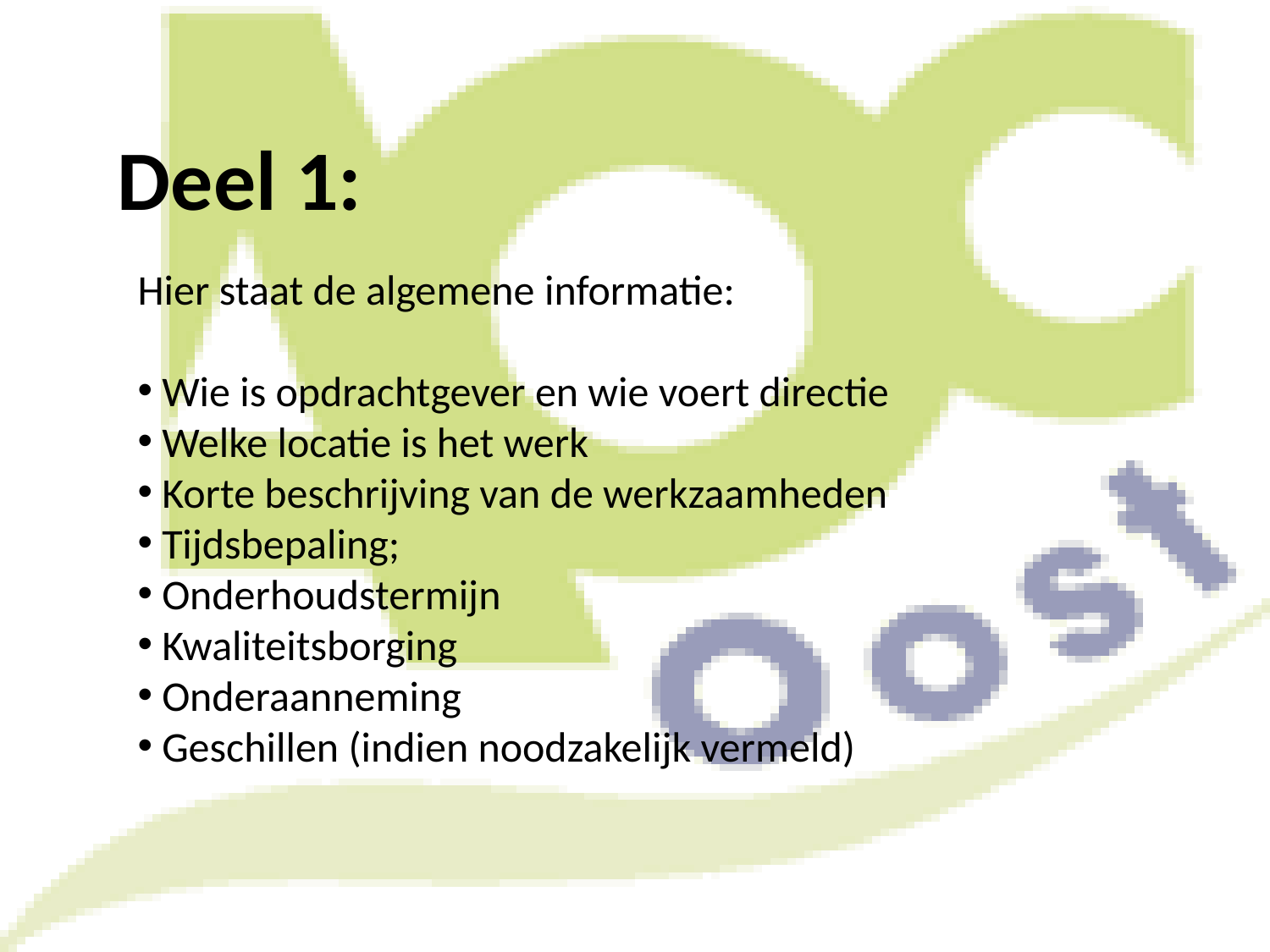

# Deel 1:
Hier staat de algemene informatie:

 Wie is opdrachtgever en wie voert directie
 Welke locatie is het werk
 Korte beschrijving van de werkzaamheden
 Tijdsbepaling;
 Onderhoudstermijn
 Kwaliteitsborging
 Onderaanneming
 Geschillen (indien noodzakelijk vermeld)